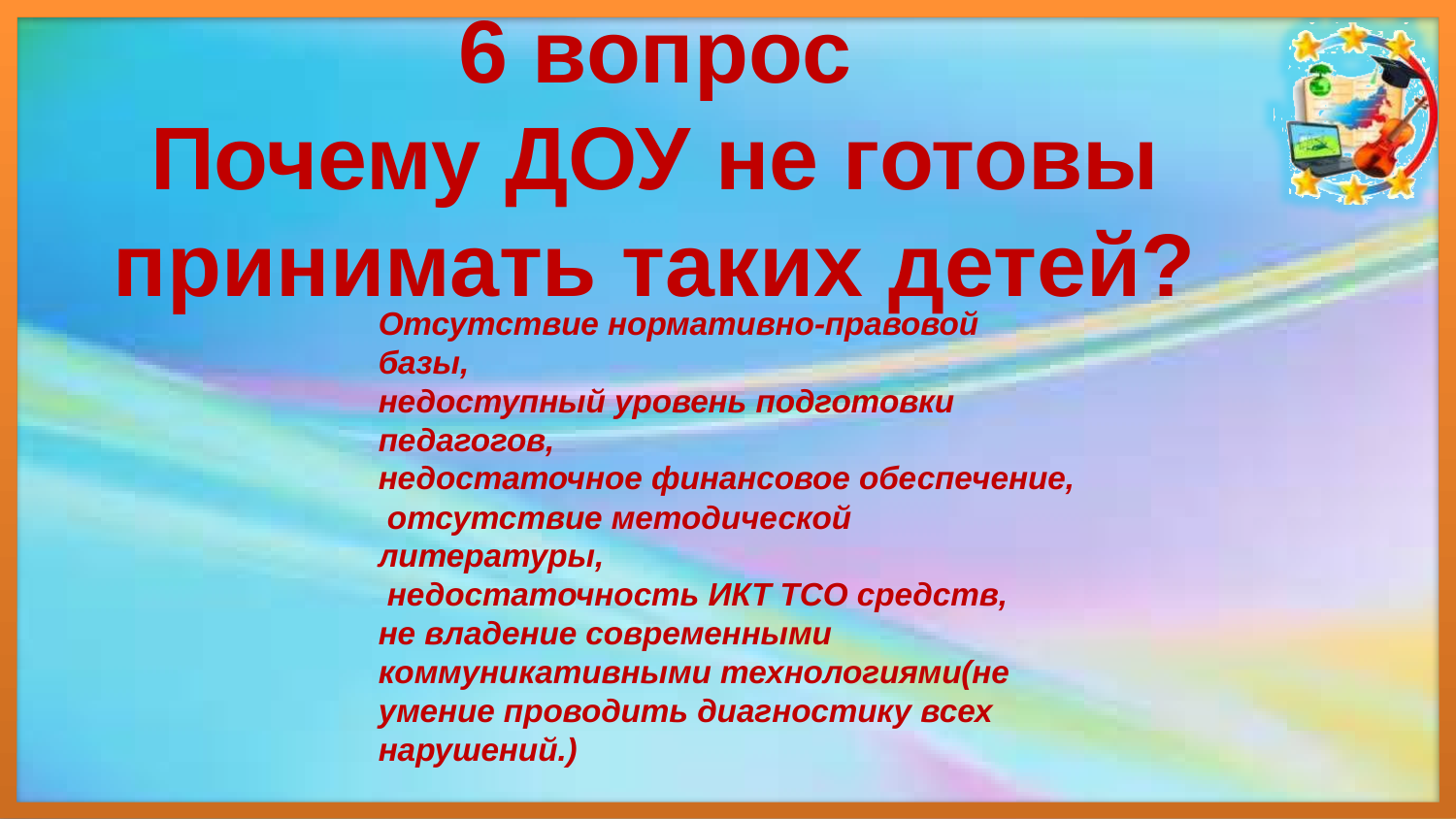

6 вопрос
Почему ДОУ не готовы принимать таких детей?
Отсутствие нормативно-правовой базы,
недоступный уровень подготовки педагогов,
недостаточное финансовое обеспечение,
 отсутствие методической литературы,
 недостаточность ИКТ ТСО средств,
не владение современными коммуникативными технологиями(не умение проводить диагностику всех нарушений.)